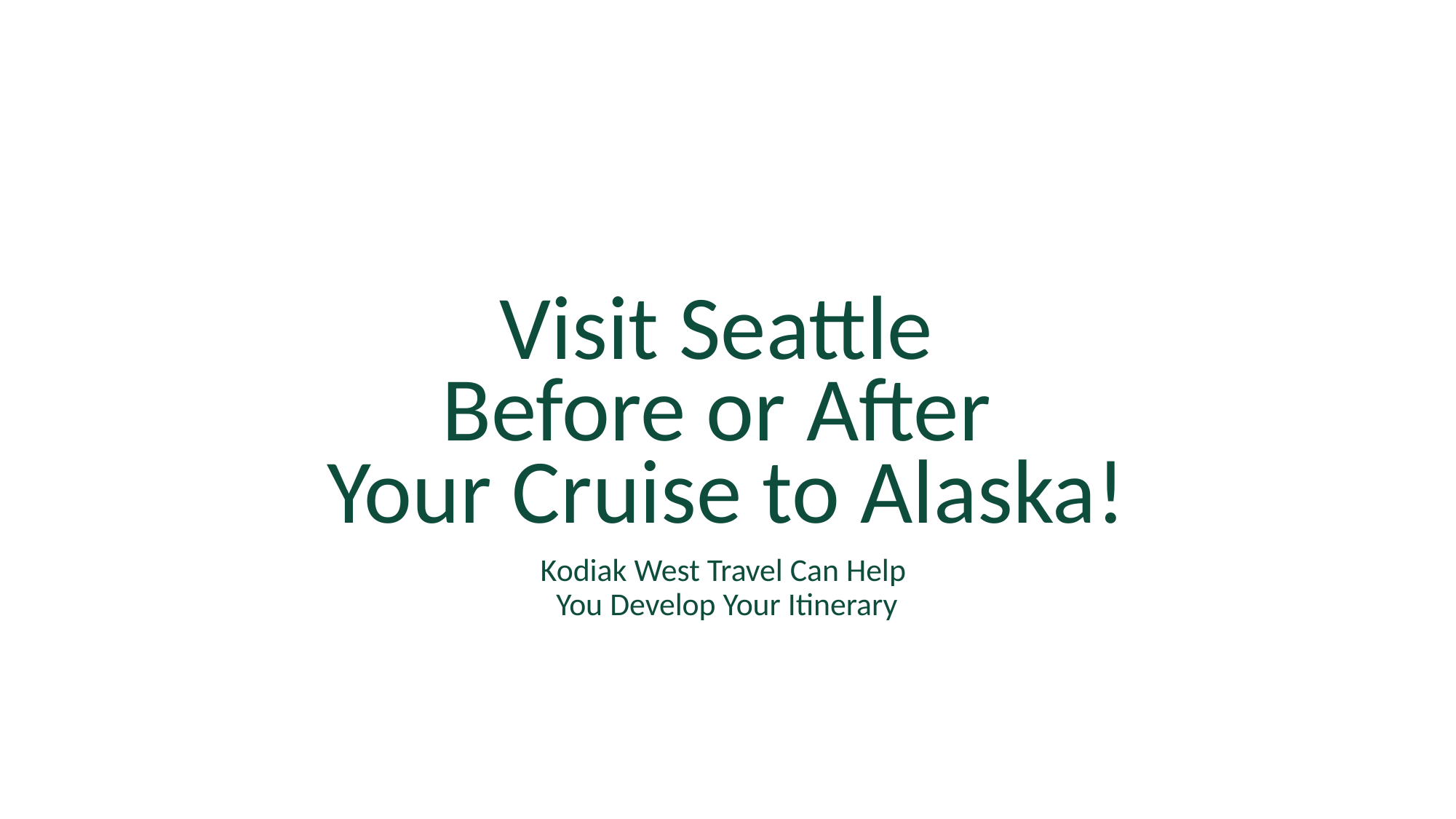

# Visit Seattle Before or After Your Cruise to Alaska!
Kodiak West Travel Can Help
You Develop Your Itinerary
Simony_tyler_18B_Seattle